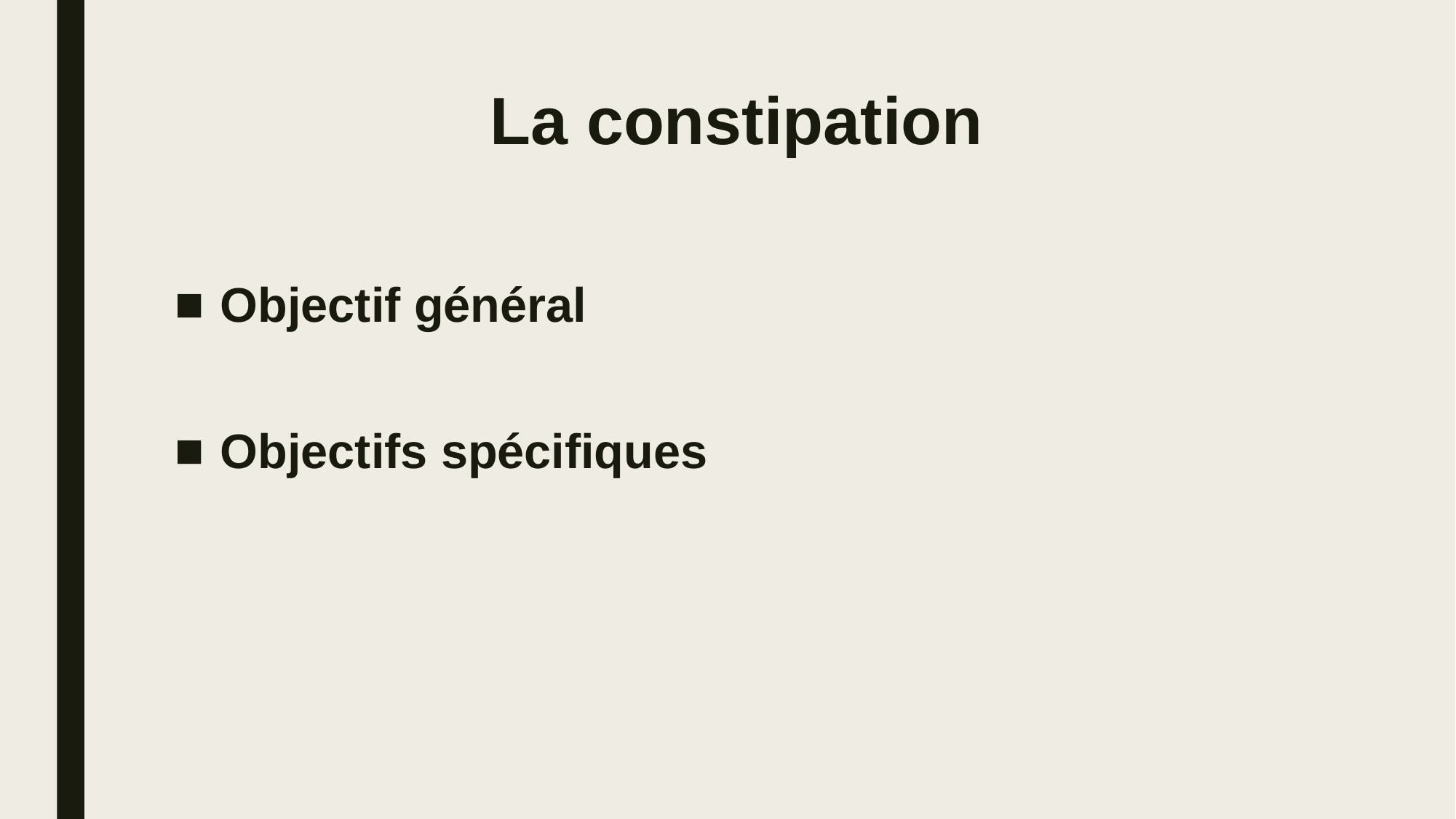

# La constipation
Objectif général

Objectifs spécifiques